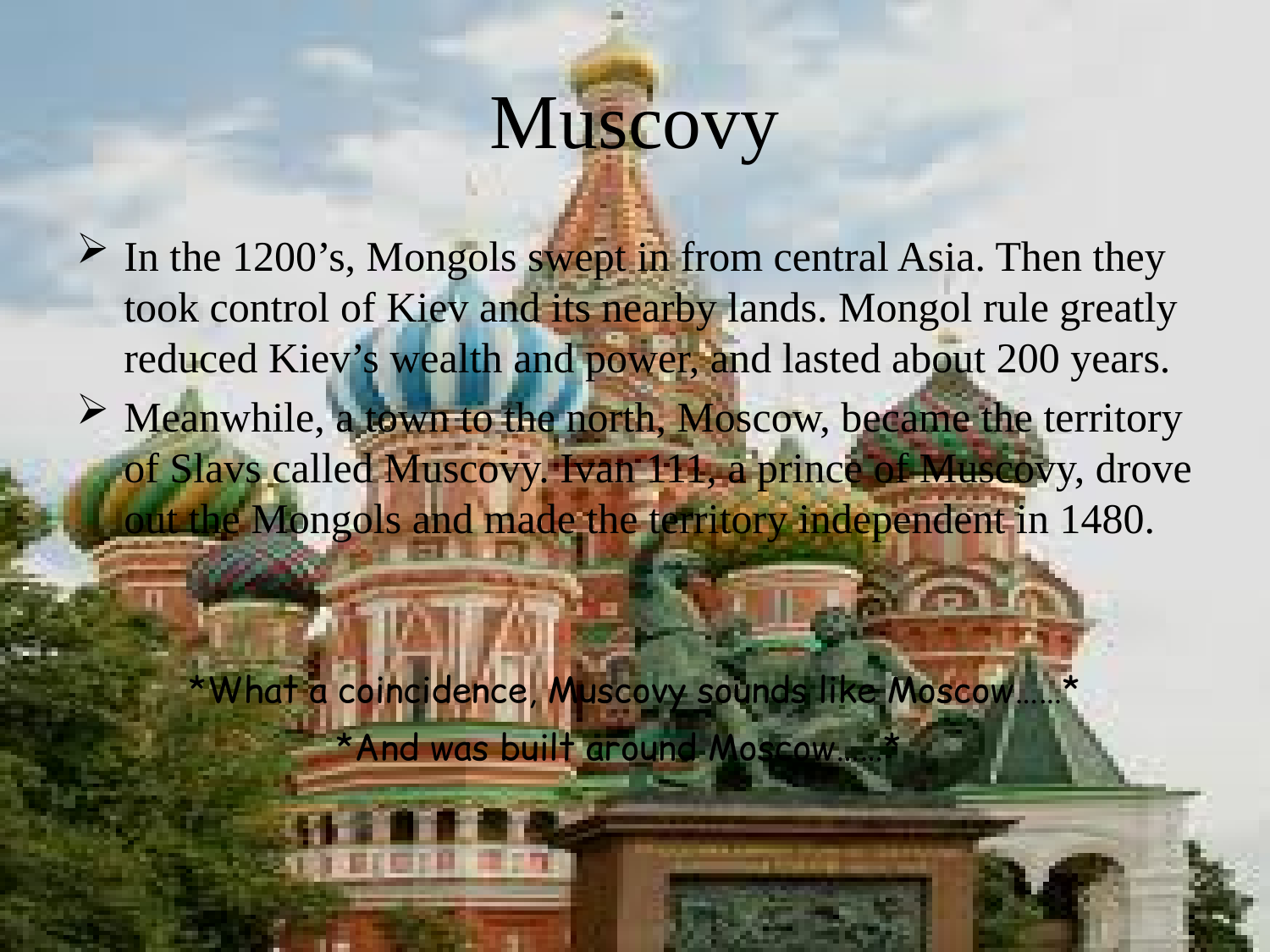

# Muscovy
In the 1200’s, Mongols swept in from central Asia. Then they took control of Kiev and its nearby lands. Mongol rule greatly reduced Kiev’s wealth and power, and lasted about 200 years.
Meanwhile, a town to the north, Moscow, became the territory of Slavs called Muscovy. Ivan 111, a prince of Muscovy, drove out the Mongols and made the territory independent in 1480.

*What a coincidence, Muscovy sounds like Moscow……*
*And was built around Moscow……*